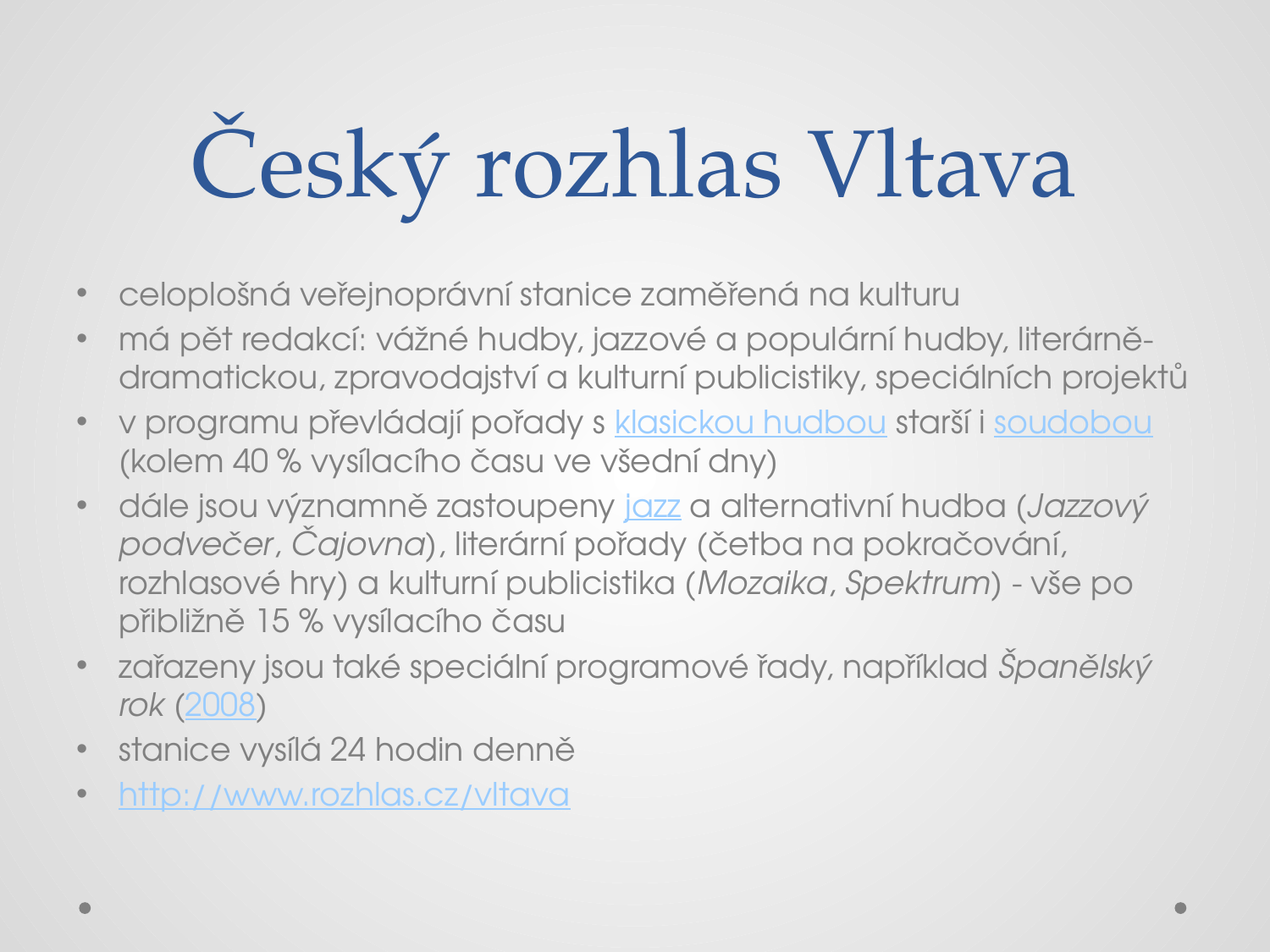

# Český rozhlas Vltava

celoplošná veřejnoprávní stanice zaměřená na kulturu
má pět redakcí: vážné hudby, jazzové a populární hudby, literárně-dramatickou, zpravodajství a kulturní publicistiky, speciálních projektů
v programu převládají pořady s klasickou hudbou starší i soudobou (kolem 40 % vysílacího času ve všední dny)
dále jsou významně zastoupeny jazz a alternativní hudba (Jazzový podvečer, Čajovna), literární pořady (četba na pokračování, rozhlasové hry) a kulturní publicistika (Mozaika, Spektrum) - vše po přibližně 15 % vysílacího času
zařazeny jsou také speciální programové řady, například Španělský rok (2008)
stanice vysílá 24 hodin denně
http://www.rozhlas.cz/vltava